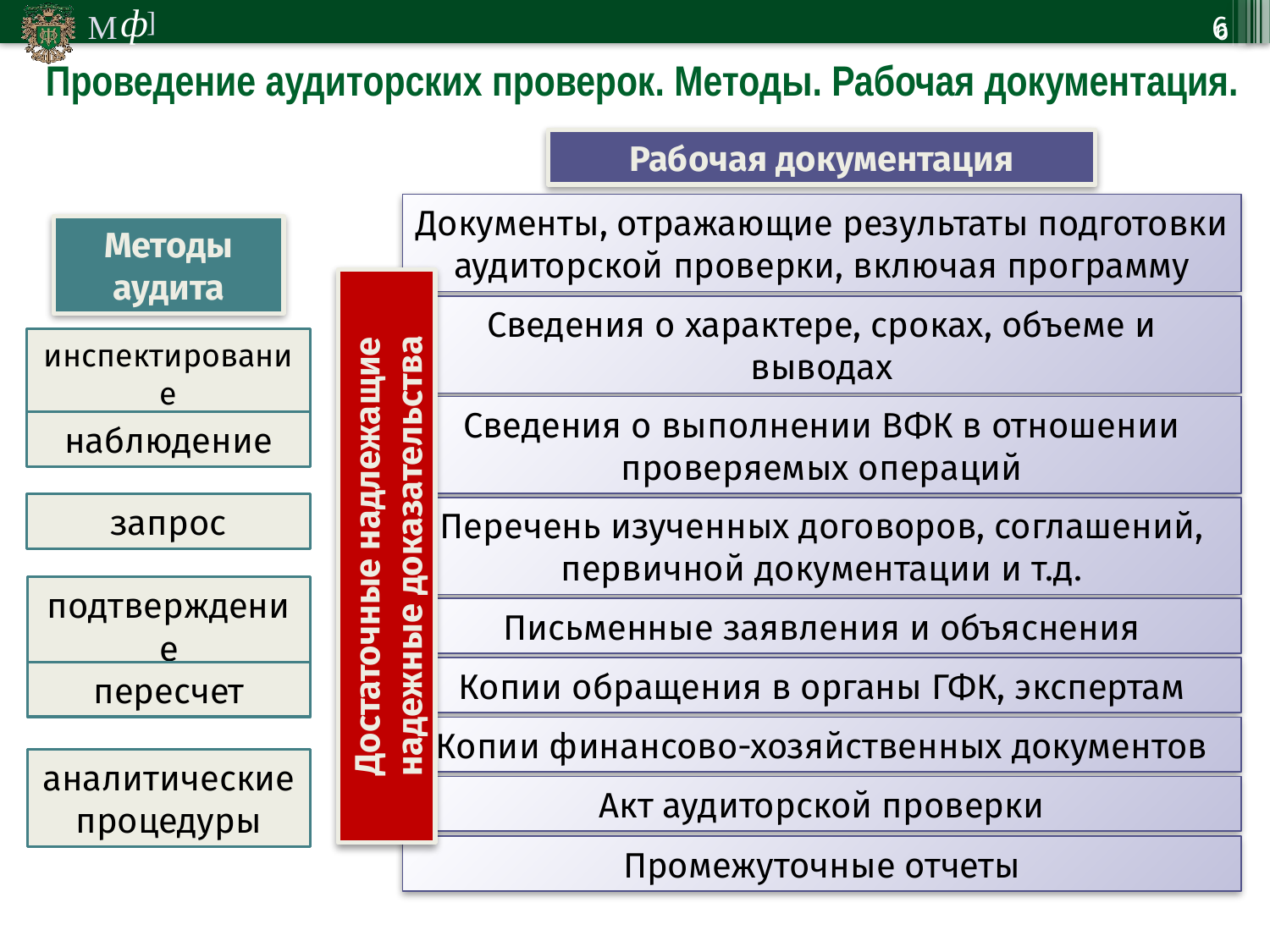

6
6
Проведение аудиторских проверок. Методы. Рабочая документация.
Рабочая документация
Документы, отражающие результаты подготовки аудиторской проверки, включая программу
Методы аудита
Сведения о характере, сроках, объеме и выводах
инспектирование
Сведения о выполнении ВФК в отношении проверяемых операций
наблюдение
запрос
Перечень изученных договоров, соглашений, первичной документации и т.д.
Достаточные надлежащие надежные доказательства
подтверждение
Письменные заявления и объяснения
Копии обращения в органы ГФК, экспертам
пересчет
Копии финансово-хозяйственных документов
аналитические процедуры
Акт аудиторской проверки
Промежуточные отчеты